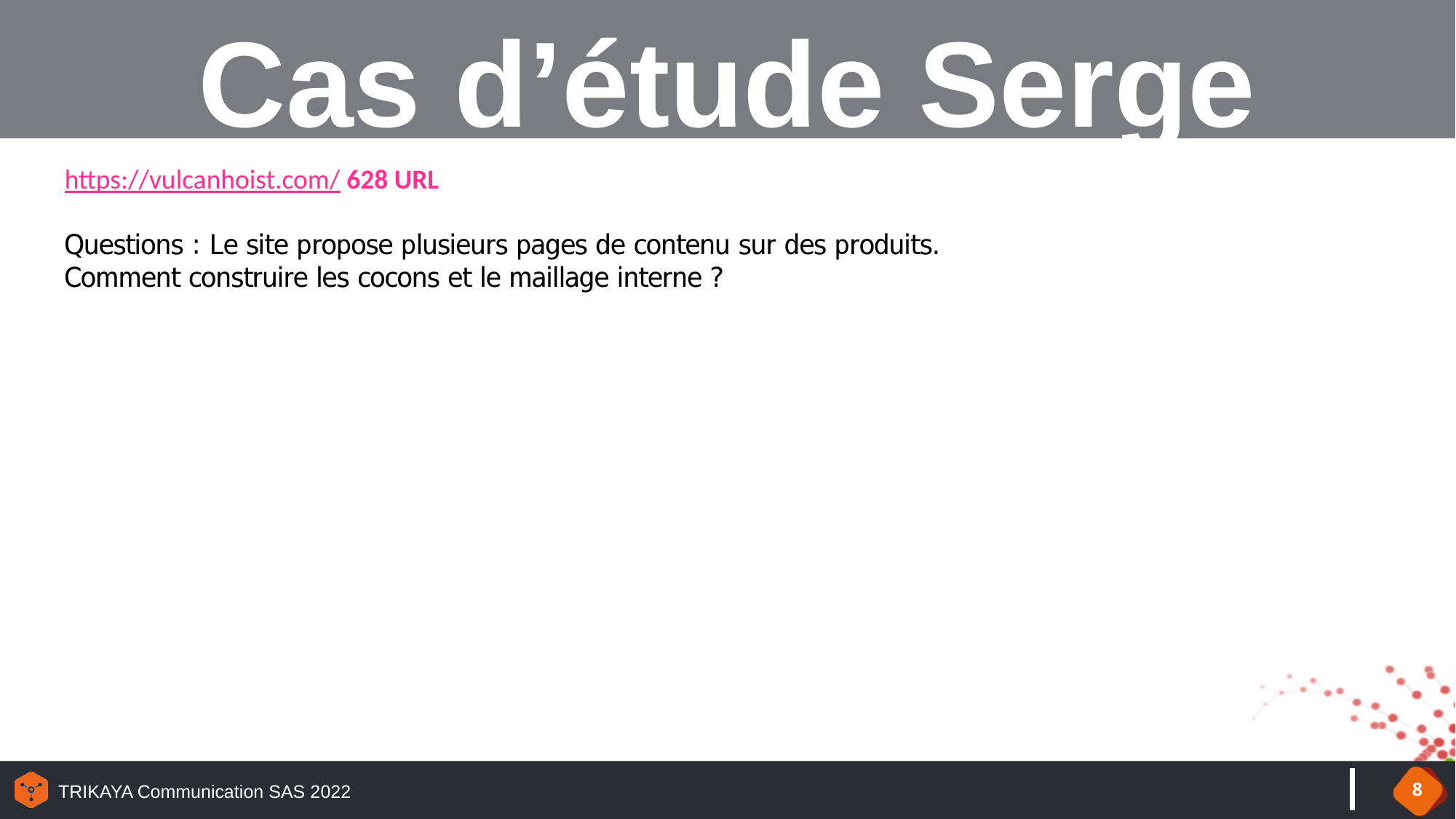

Cas d’étude Serge
https://vulcanhoist.com/ 628 URL

Questions : Le site propose plusieurs pages de contenu sur des produits.
Comment construire les cocons et le maillage interne ?